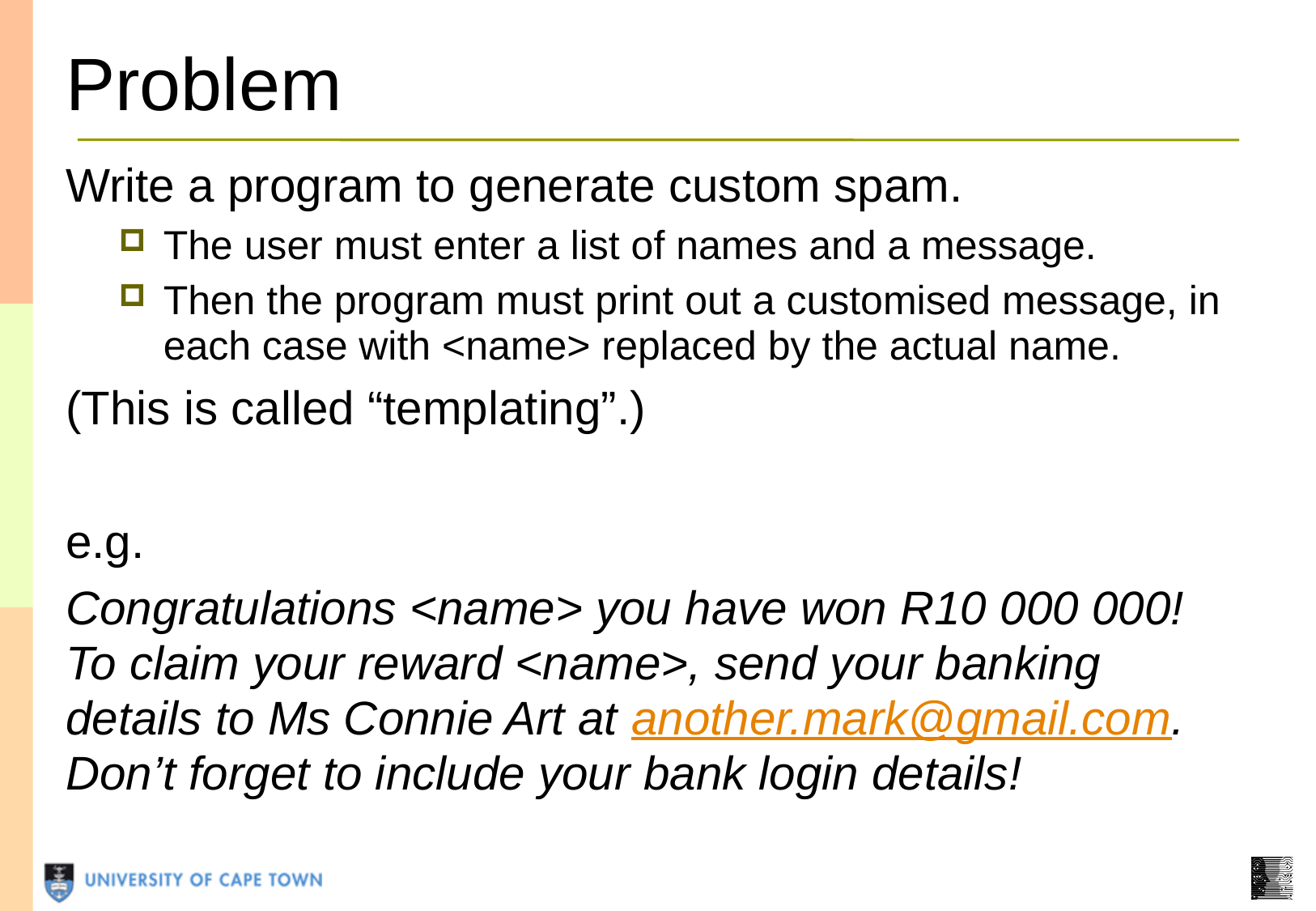

Problem
Write a program to generate custom spam.
The user must enter a list of names and a message.
Then the program must print out a customised message, in each case with <name> replaced by the actual name.
(This is called “templating”.)

e.g.
Congratulations <name> you have won R10 000 000! To claim your reward <name>, send your banking details to Ms Connie Art at another.mark@gmail.com.  Don’t forget to include your bank login details!